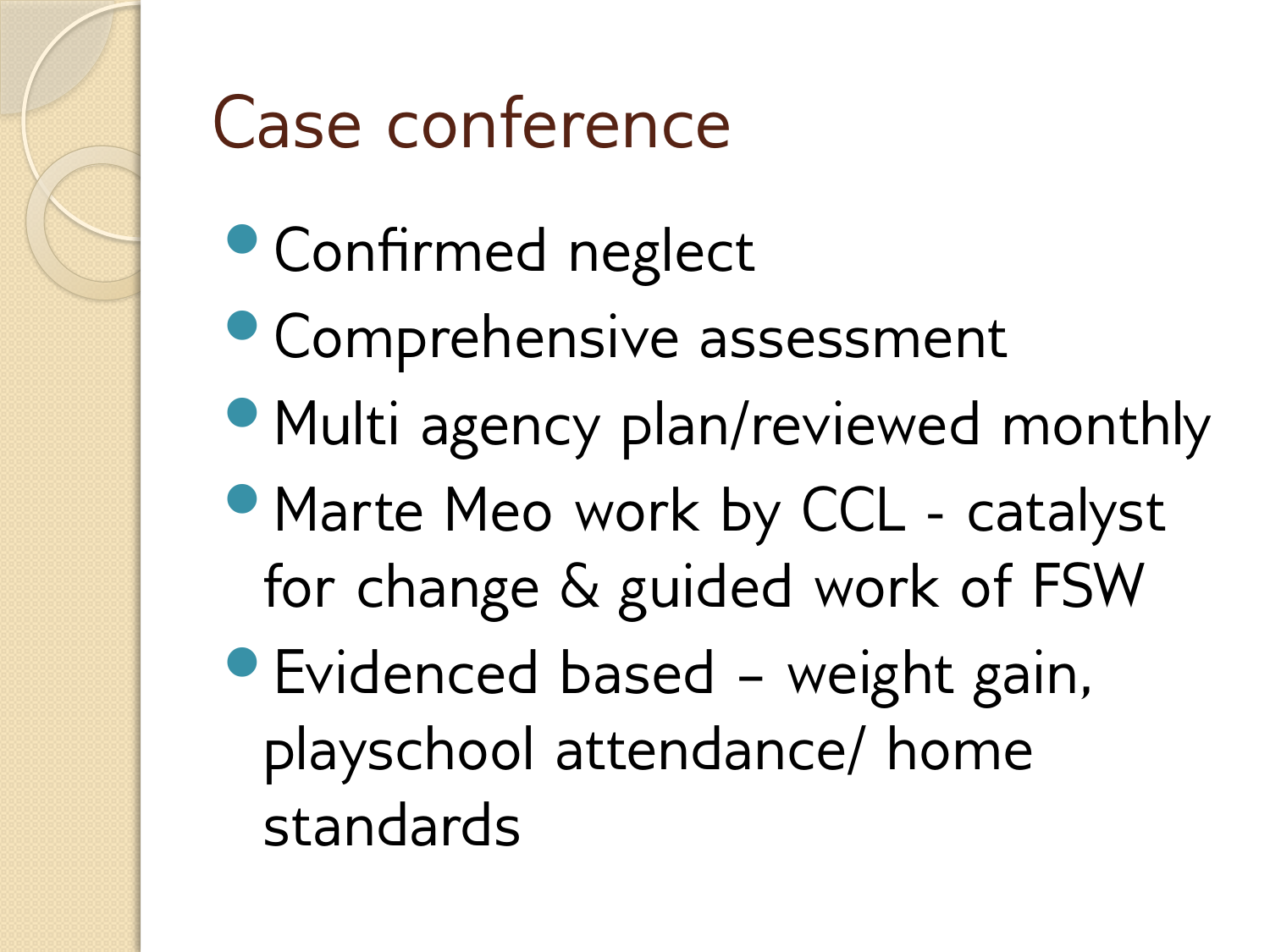

# Case conference
Confirmed neglect
Comprehensive assessment
Multi agency plan/reviewed monthly
Marte Meo work by CCL - catalyst for change & guided work of FSW
Evidenced based – weight gain, playschool attendance/ home standards